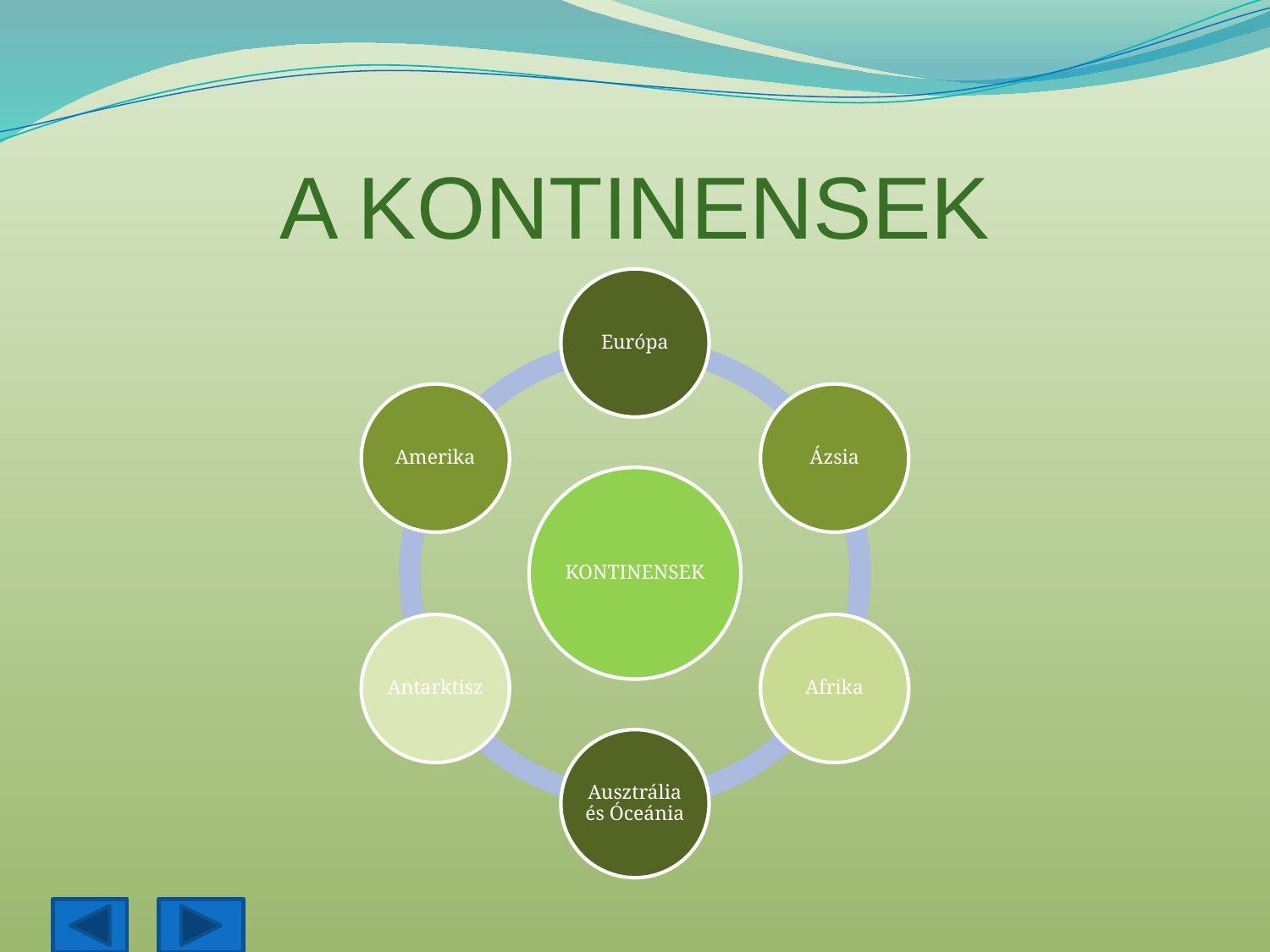

# A KONTINENSEK
KONTINENSEK
Európa
Ázsia
Afrika
Ausztrália és Óceánia
Antarktisz
Amerika